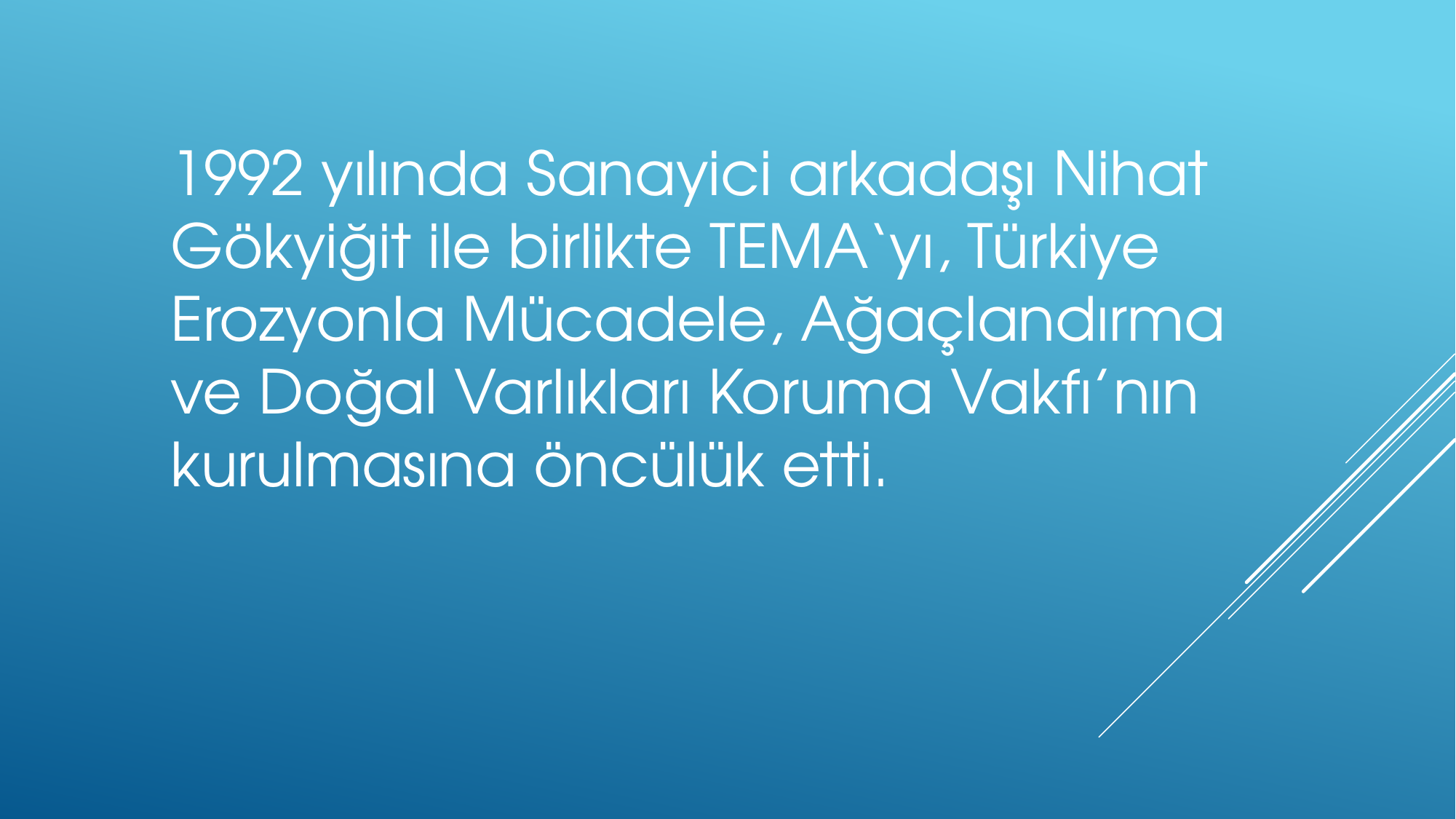

1992 yılında Sanayici arkadaşı Nihat Gökyiğit ile birlikte TEMA‘yı, Türkiye Erozyonla Mücadele, Ağaçlandırma ve Doğal Varlıkları Koruma Vakfı’nın kurulmasına öncülük etti.